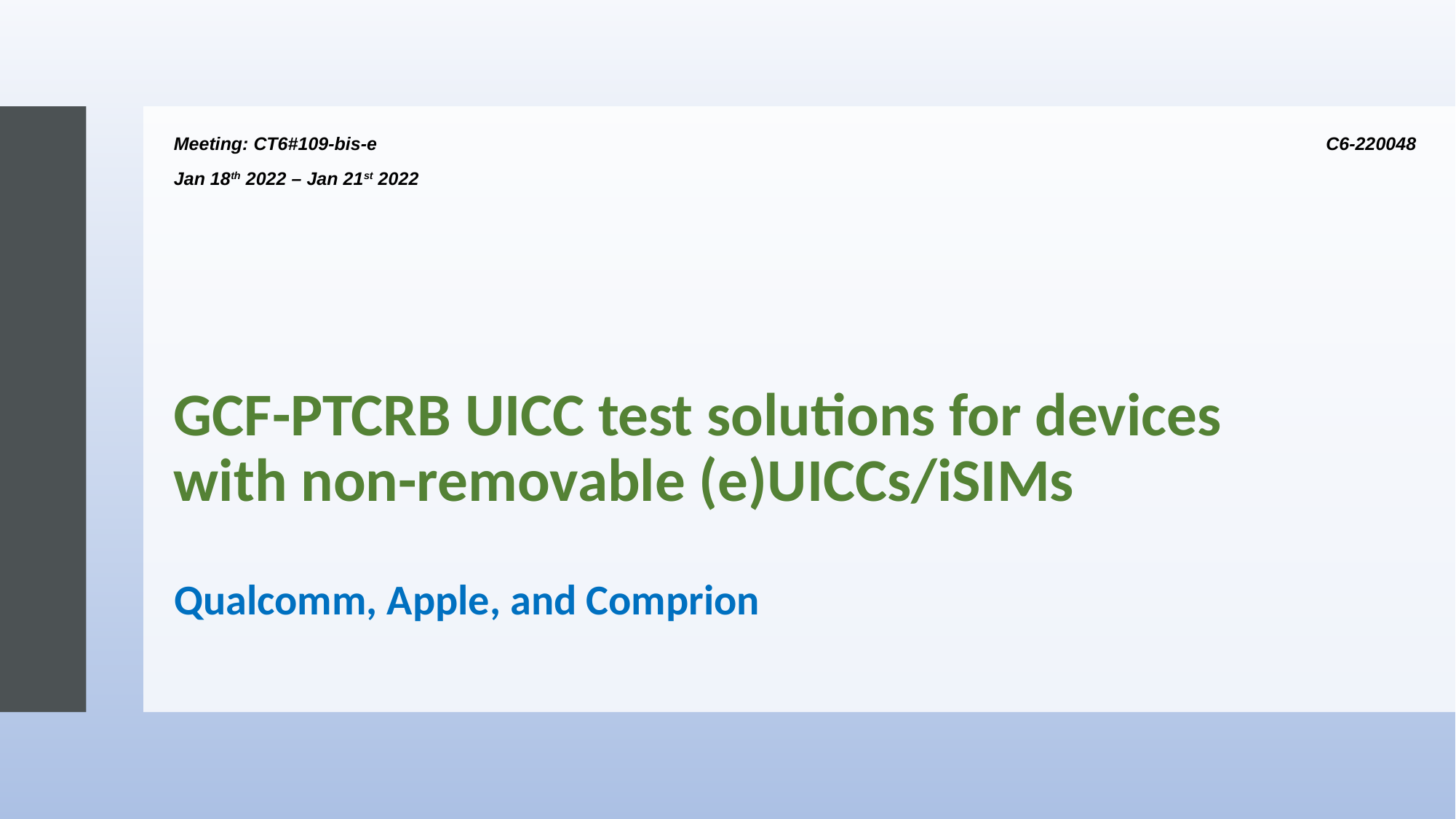

Meeting: CT6#109-bis-e                                                                                                                                                                                           C6-220048
Jan 18th 2022 – Jan 21st 2022
# GCF-PTCRB UICC test solutions for devices with non-removable (e)UICCs/iSIMs
Qualcomm, Apple, and Comprion